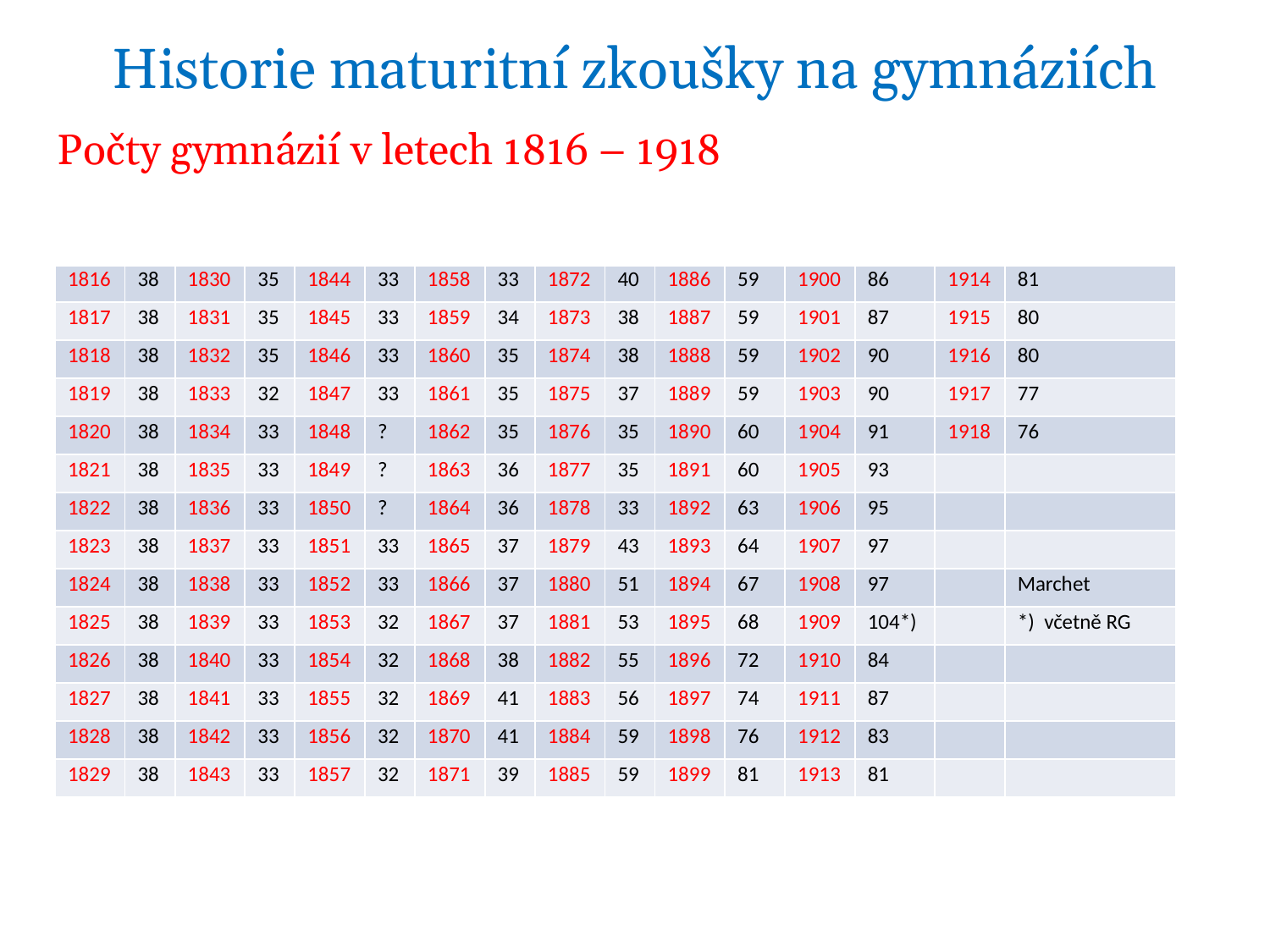

Historie maturitní zkoušky na gymnáziích
Počty gymnázií v letech 1816 – 1918
|  |  |  |  |  |  |  |  |  |  |  |  |  |  |  |  |
| --- | --- | --- | --- | --- | --- | --- | --- | --- | --- | --- | --- | --- | --- | --- | --- |
| 1816 | 38 | 1830 | 35 | 1844 | 33 | 1858 | 33 | 1872 | 40 | 1886 | 59 | 1900 | 86 | 1914 | 81 |
| 1817 | 38 | 1831 | 35 | 1845 | 33 | 1859 | 34 | 1873 | 38 | 1887 | 59 | 1901 | 87 | 1915 | 80 |
| 1818 | 38 | 1832 | 35 | 1846 | 33 | 1860 | 35 | 1874 | 38 | 1888 | 59 | 1902 | 90 | 1916 | 80 |
| 1819 | 38 | 1833 | 32 | 1847 | 33 | 1861 | 35 | 1875 | 37 | 1889 | 59 | 1903 | 90 | 1917 | 77 |
| 1820 | 38 | 1834 | 33 | 1848 | ? | 1862 | 35 | 1876 | 35 | 1890 | 60 | 1904 | 91 | 1918 | 76 |
| 1821 | 38 | 1835 | 33 | 1849 | ? | 1863 | 36 | 1877 | 35 | 1891 | 60 | 1905 | 93 |  |  |
| 1822 | 38 | 1836 | 33 | 1850 | ? | 1864 | 36 | 1878 | 33 | 1892 | 63 | 1906 | 95 |  |  |
| 1823 | 38 | 1837 | 33 | 1851 | 33 | 1865 | 37 | 1879 | 43 | 1893 | 64 | 1907 | 97 |  |  |
| 1824 | 38 | 1838 | 33 | 1852 | 33 | 1866 | 37 | 1880 | 51 | 1894 | 67 | 1908 | 97 |  | Marchet |
| 1825 | 38 | 1839 | 33 | 1853 | 32 | 1867 | 37 | 1881 | 53 | 1895 | 68 | 1909 | 104\*) |  | \*) včetně RG |
| 1826 | 38 | 1840 | 33 | 1854 | 32 | 1868 | 38 | 1882 | 55 | 1896 | 72 | 1910 | 84 |  |  |
| 1827 | 38 | 1841 | 33 | 1855 | 32 | 1869 | 41 | 1883 | 56 | 1897 | 74 | 1911 | 87 |  |  |
| 1828 | 38 | 1842 | 33 | 1856 | 32 | 1870 | 41 | 1884 | 59 | 1898 | 76 | 1912 | 83 |  |  |
| 1829 | 38 | 1843 | 33 | 1857 | 32 | 1871 | 39 | 1885 | 59 | 1899 | 81 | 1913 | 81 |  |  |